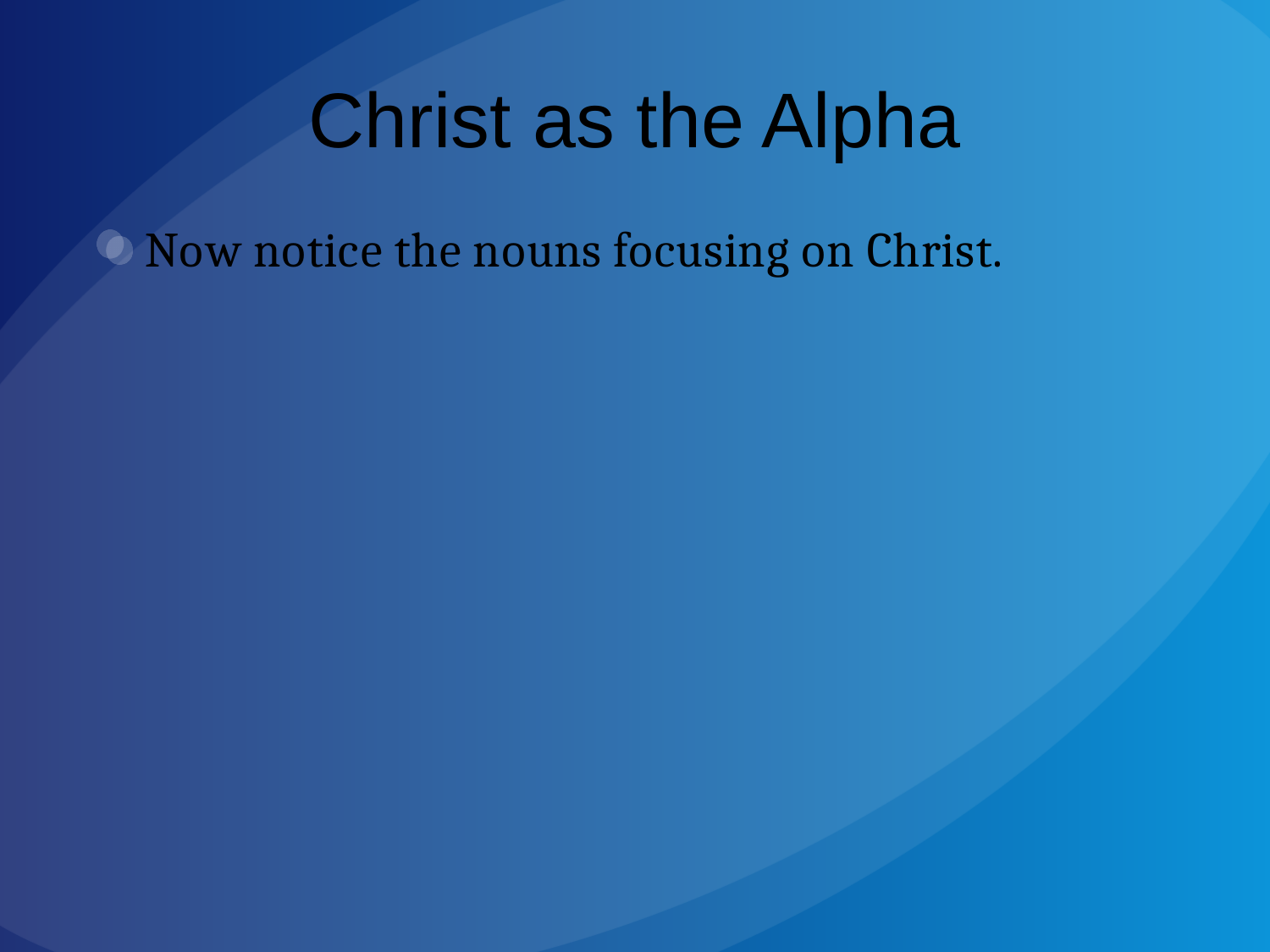

# Christ as the Alpha
Now notice the nouns focusing on Christ.